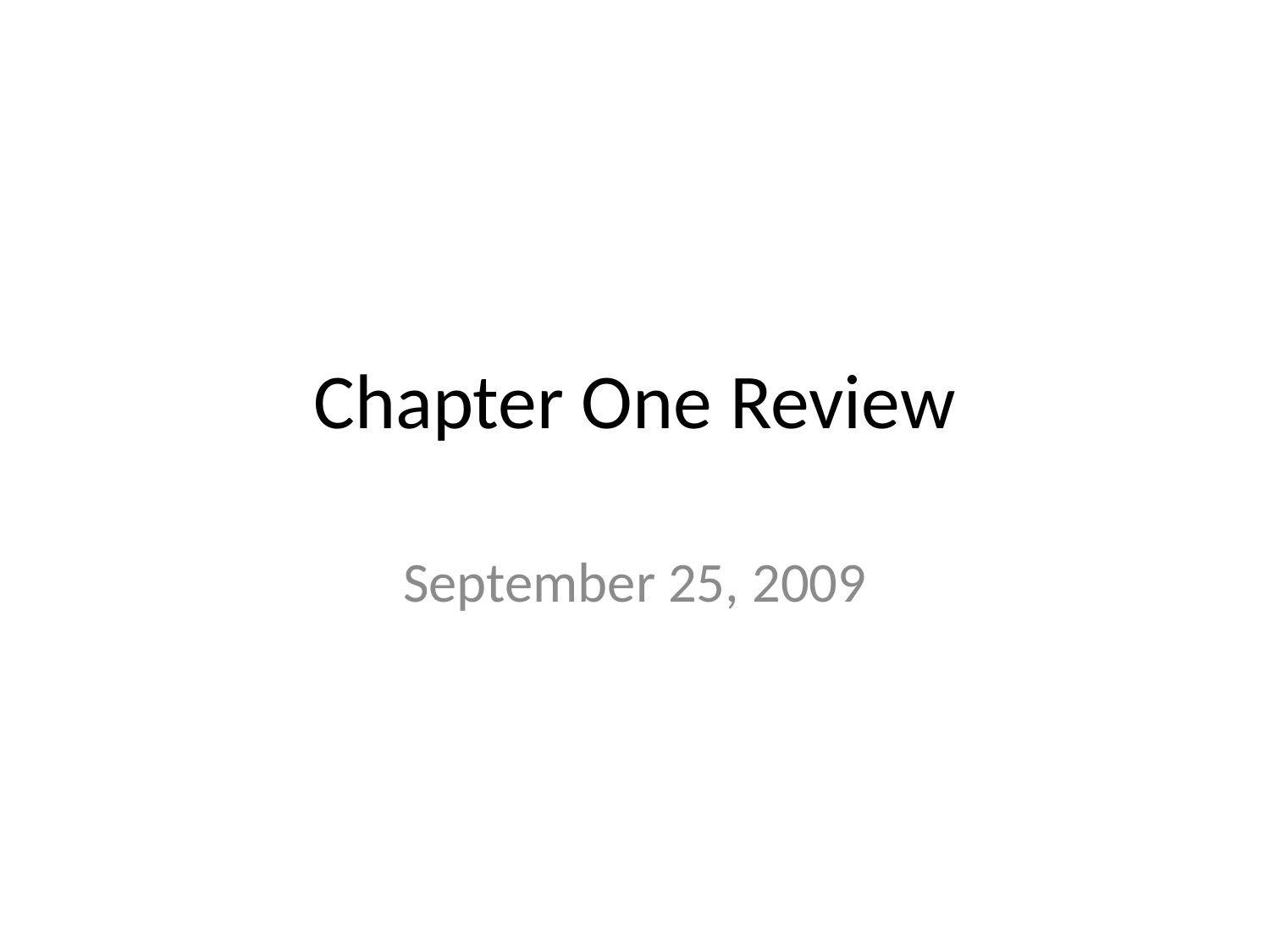

# Chapter One Review
September 25, 2009